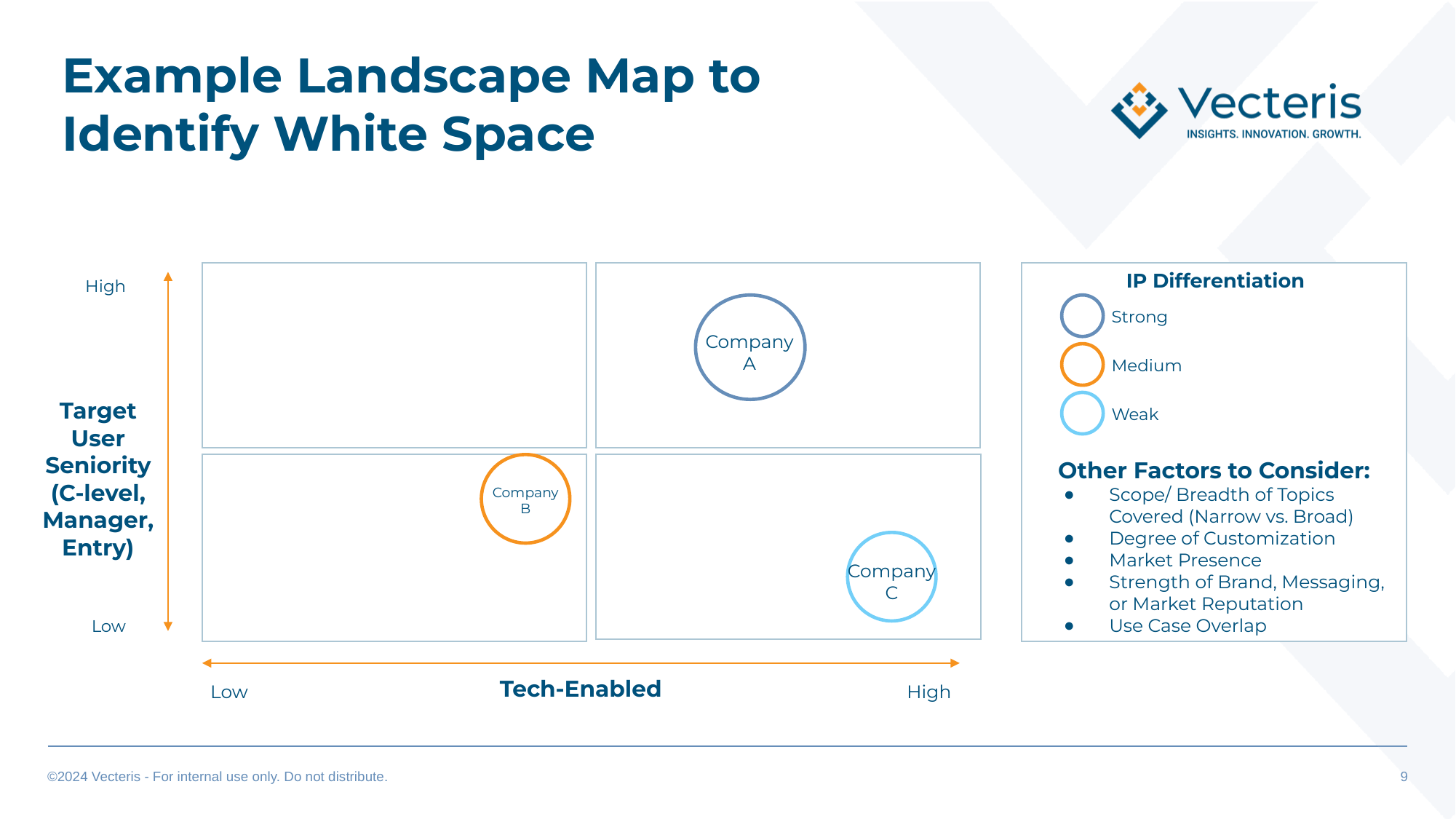

Example Landscape Map to
Identify White Space

IP Differentiation
High

Strong
Company A

Medium
Target User Seniority (C-level, Manager,
Entry)

Weak
Other Factors to Consider:
Scope/ Breadth of Topics Covered (Narrow vs. Broad)
Degree of Customization
Market Presence
Strength of Brand, Messaging, or Market Reputation
Use Case Overlap

Company B

Company C
Low
Tech-Enabled
Low
High